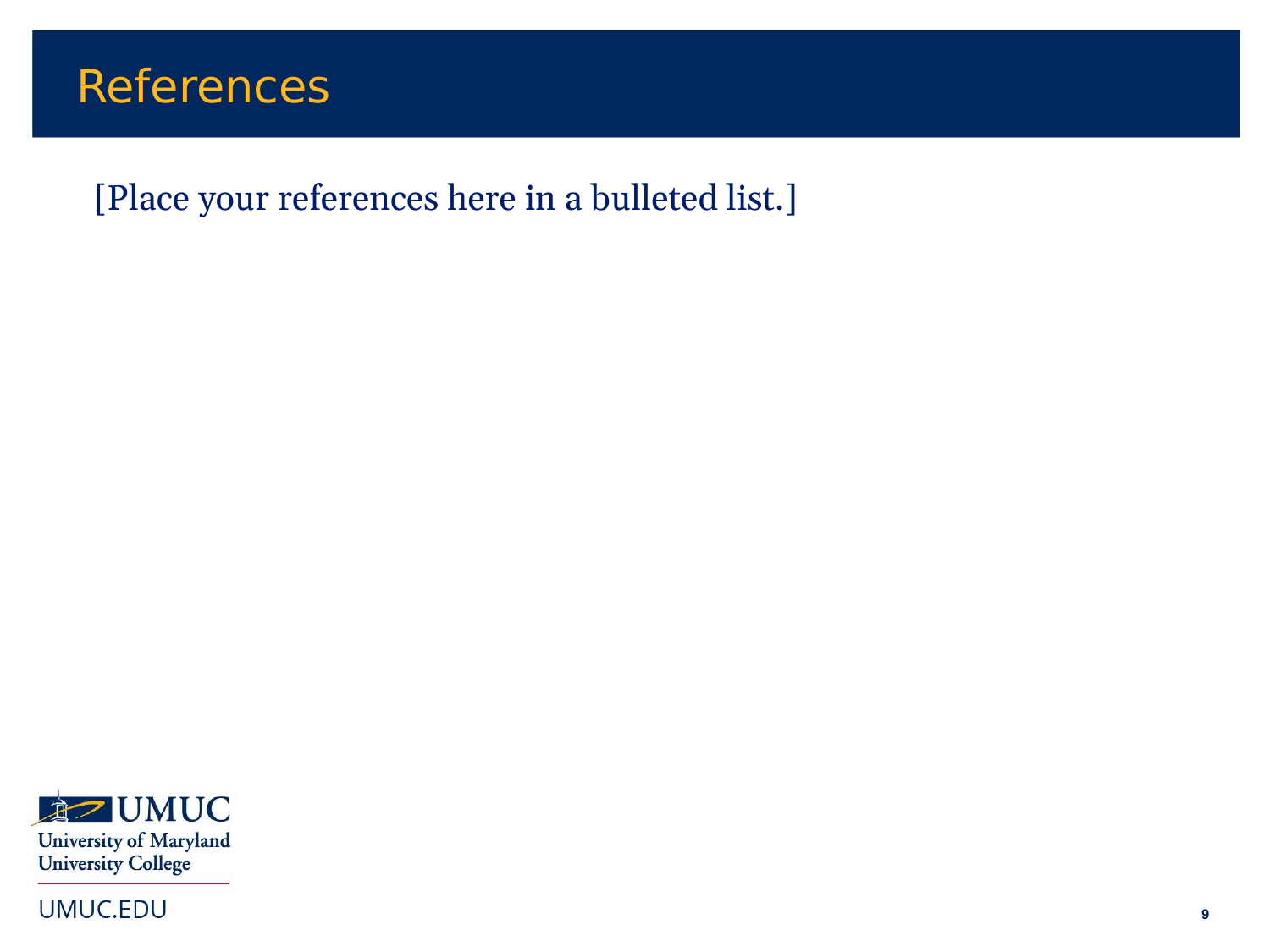

# References
[Place your references here in a bulleted list.]